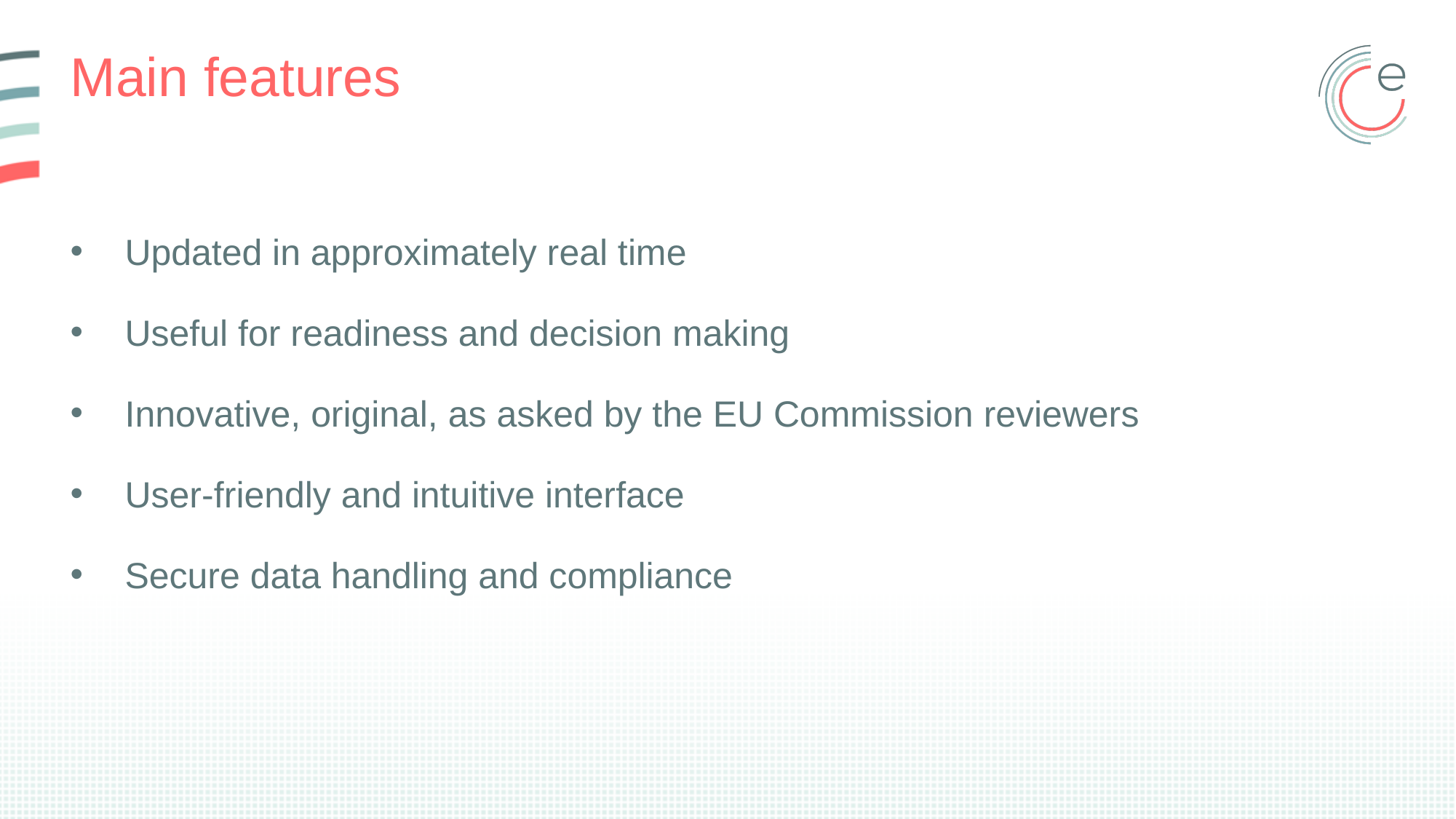

# Main features
Updated in approximately real time
Useful for readiness and decision making
Innovative, original, as asked by the EU Commission reviewers
User-friendly and intuitive interface
Secure data handling and compliance
3